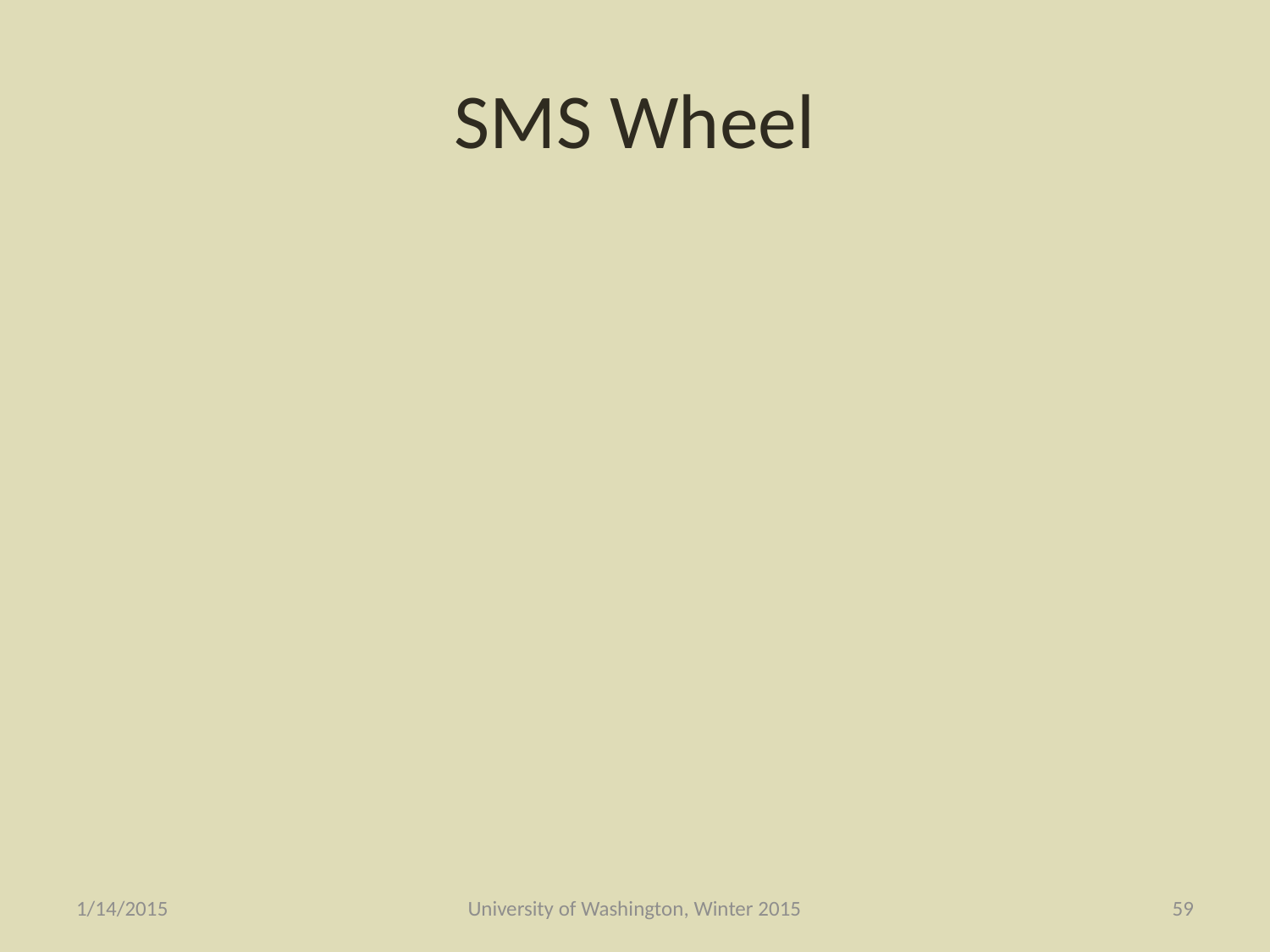

# SMS Wheel

1/14/2015
University of Washington, Winter 2015
59